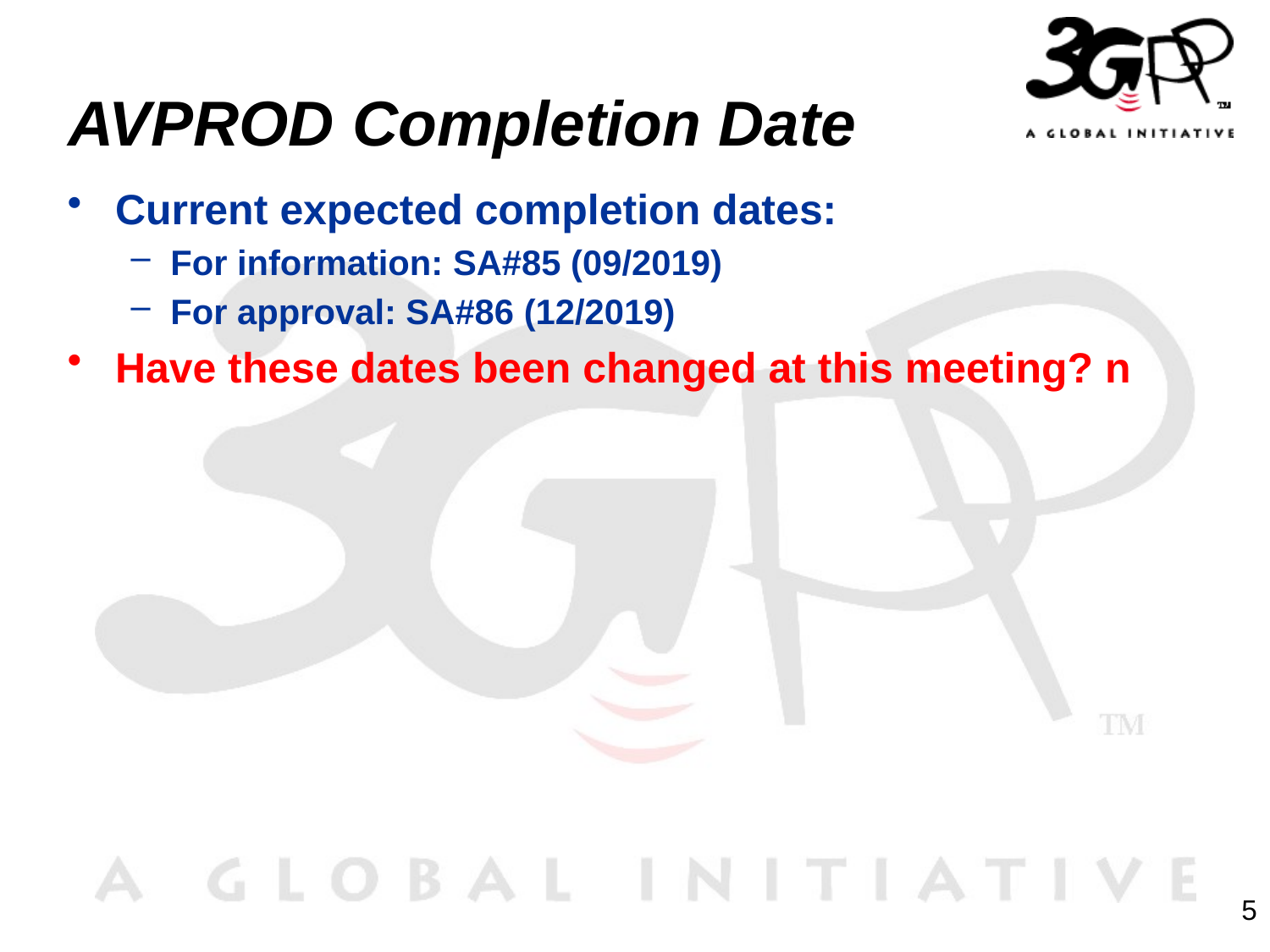

# AVPROD Completion Date
Current expected completion dates:
For information: SA#85 (09/2019)
For approval: SA#86 (12/2019)
Have these dates been changed at this meeting? n

5